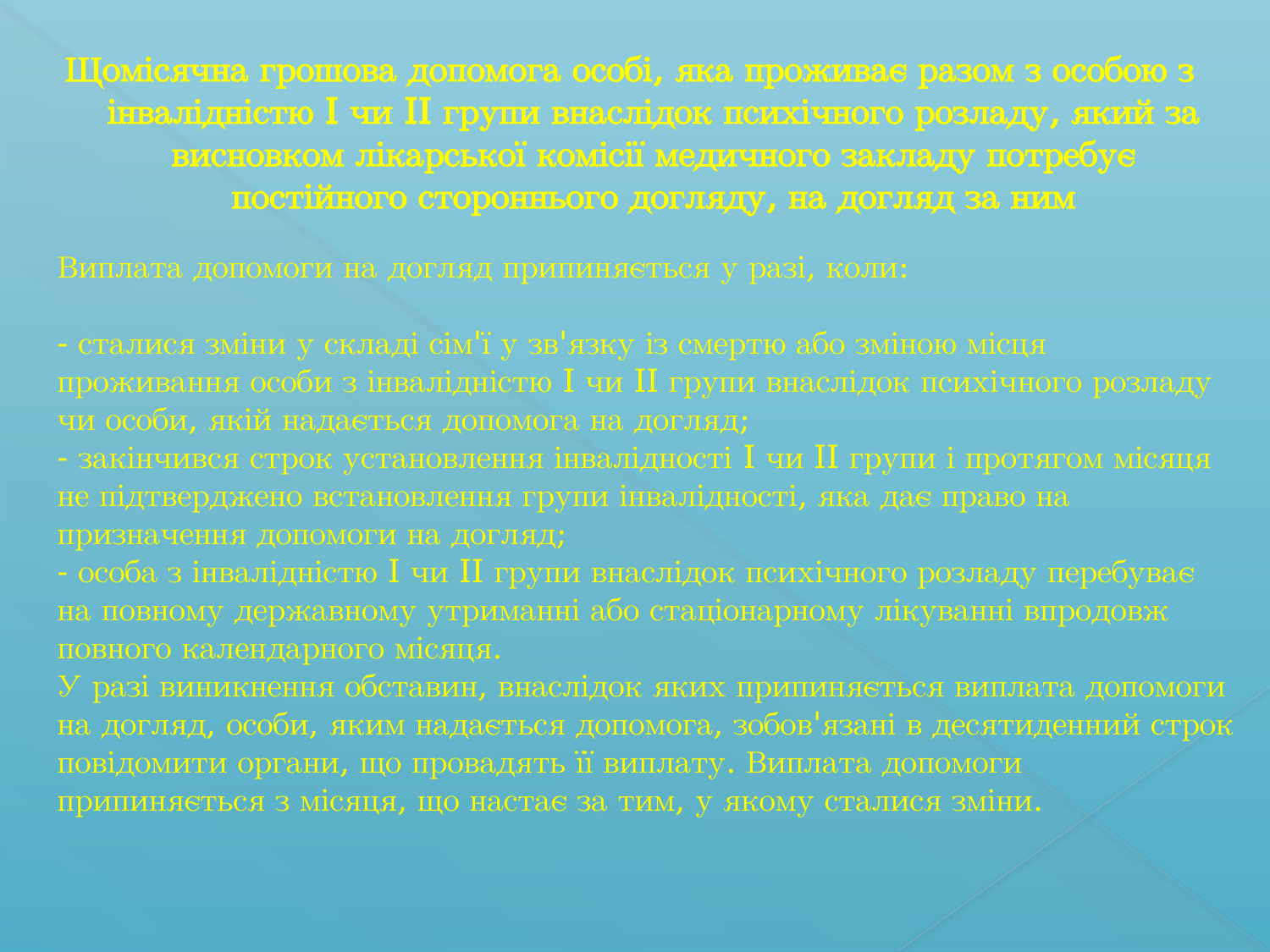

Щомісячна грошова допомога особі, яка проживає разом з особою з інвалідністю I чи II групи внаслідок психічного розладу, який за висновком лікарської комісії медичного закладу потребує постійного стороннього догляду, на догляд за ним
Виплата допомоги на догляд припиняється у разі, коли:

- сталися зміни у складі сім'ї у зв'язку із смертю або зміною місця проживання особи з інвалідністю I чи II групи внаслідок психічного розладу чи особи, якій надається допомога на догляд;
- закінчився строк установлення інвалідності I чи II групи і протягом місяця не підтверджено встановлення групи інвалідності, яка дає право на призначення допомоги на догляд;
- особа з інвалідністю I чи II групи внаслідок психічного розладу перебуває на повному державному утриманні або стаціонарному лікуванні впродовж повного календарного місяця.
У разі виникнення обставин, внаслідок яких припиняється виплата допомоги на догляд, особи, яким надається допомога, зобов'язані в десятиденний строк повідомити органи, що провадять її виплату. Виплата допомоги припиняється з місяця, що настає за тим, у якому сталися зміни.